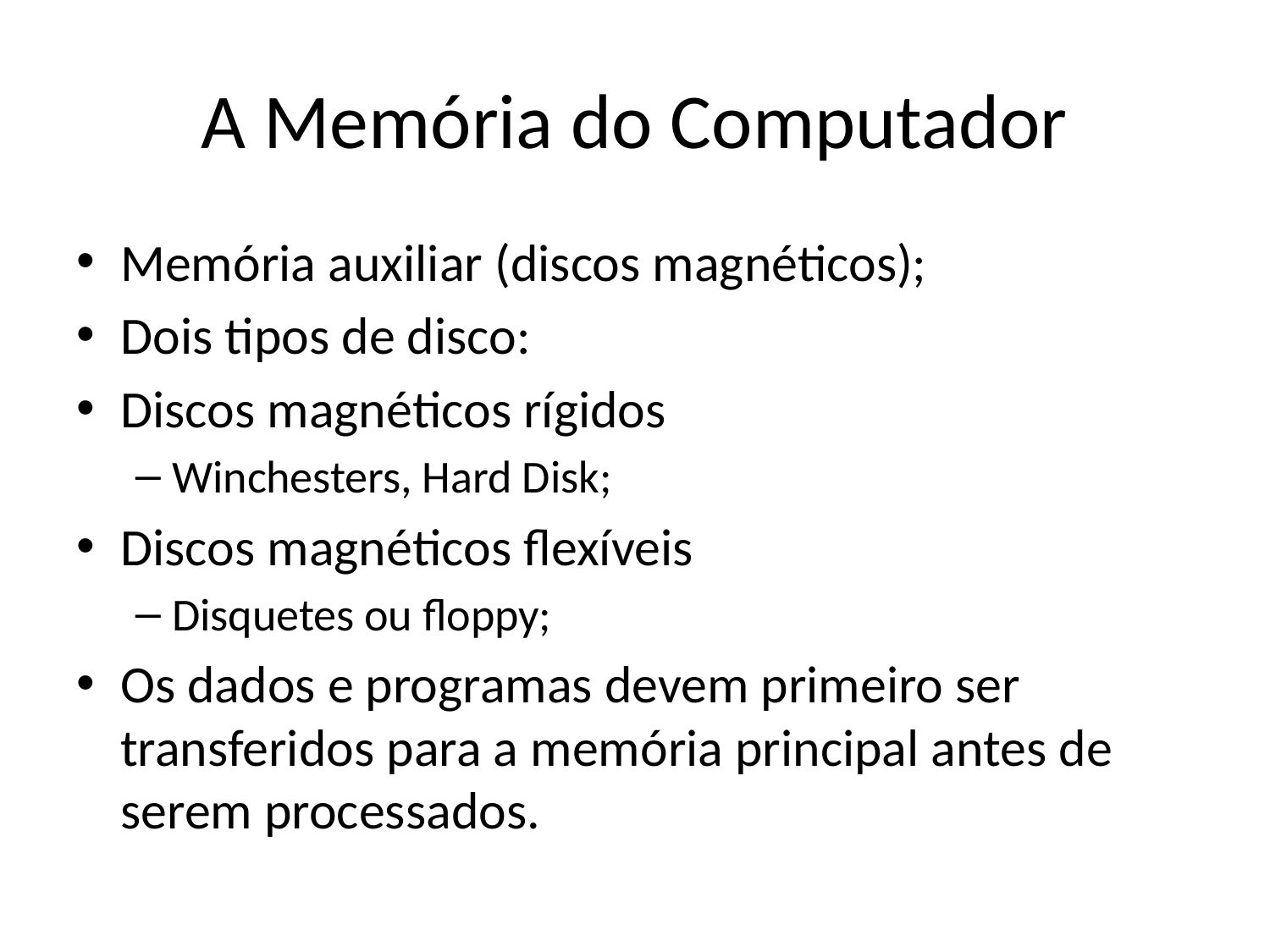

# A Memória do Computador
Memória auxiliar (discos magnéticos);
Dois tipos de disco:
Discos magnéticos rígidos
Winchesters, Hard Disk;
Discos magnéticos flexíveis
Disquetes ou floppy;
Os dados e programas devem primeiro ser transferidos para a memória principal antes de serem processados.